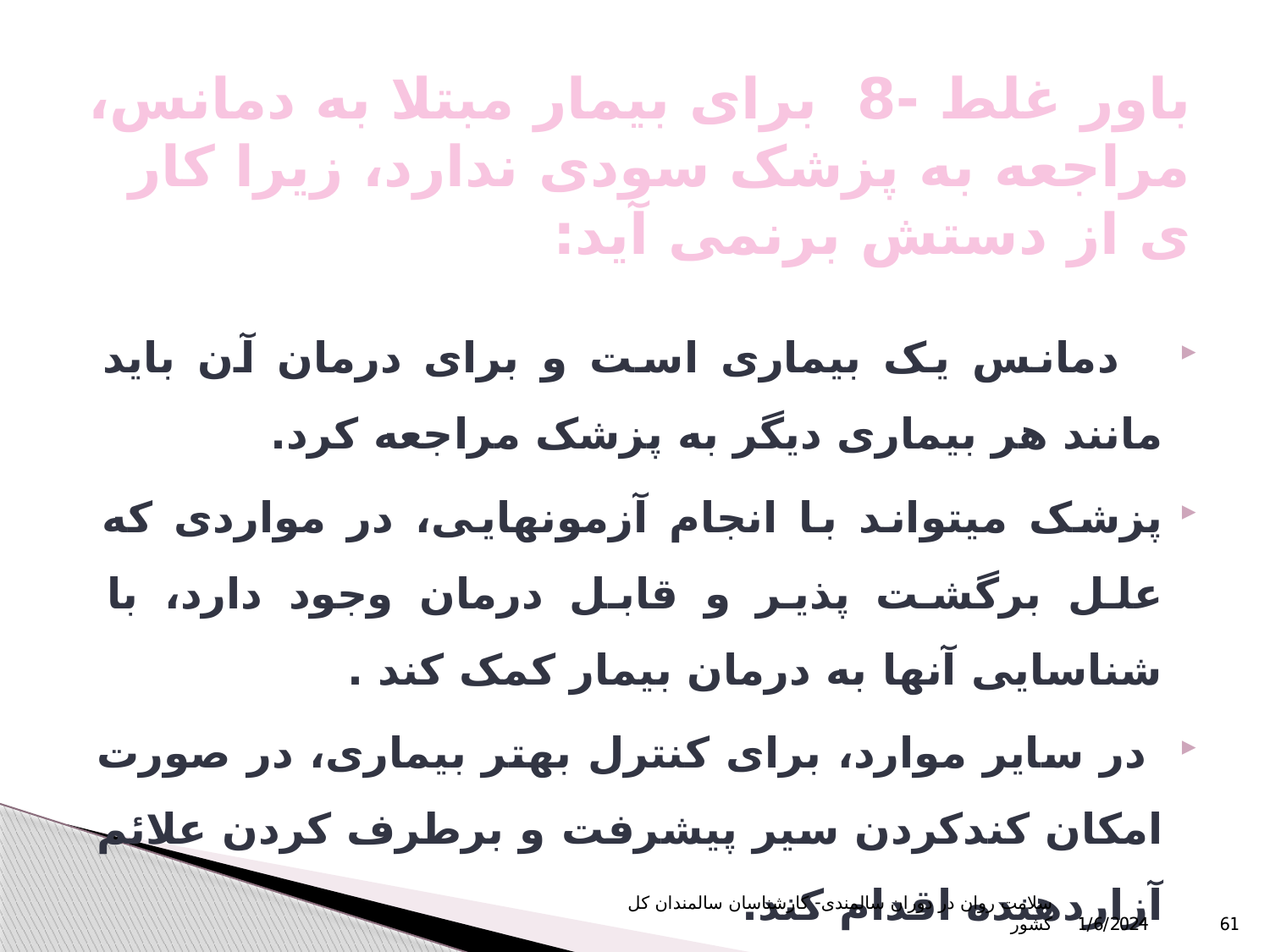

# باور غلط -8  برای بیمار مبتلا به دمانس، مراجعه به پزشک سودی ندارد، زیرا کار ی از دستش برنمی آید:
  دمانس یک بیماری است و برای درمان آن باید مانند هر بیماری دیگر به پزشک مراجعه کرد.
پزشک میتواند با انجام آزمونهایی، در مواردی که علل برگشت پذیر و قابل درمان وجود دارد، با شناسایی آنها به درمان بیمار کمک کند .
 در سایر موارد، برای کنترل بهتر بیماری، در صورت امکان کندکردن سیر پیشرفت و برطرف کردن علائم آزاردهنده اقدام کند.
سلامت روان در دوران سالمندی- کارشناسان سالمندان کل کشور
1/6/2024
61